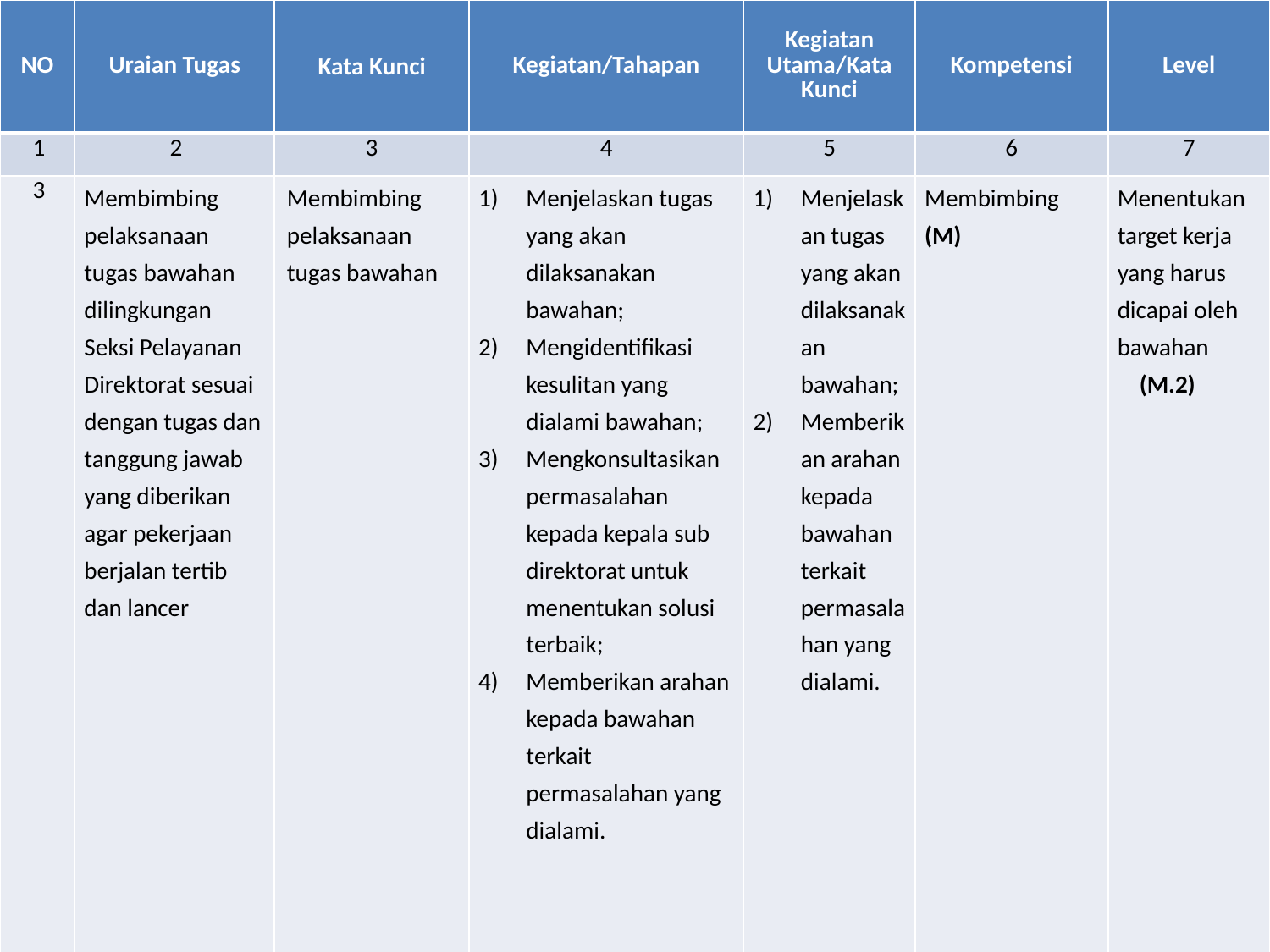

| NO | Uraian Tugas | Kata Kunci | Kegiatan/Tahapan | Kegiatan Utama/Kata Kunci | Kompetensi | Level |
| --- | --- | --- | --- | --- | --- | --- |
| 1 | 2 | 3 | 4 | 5 | 6 | 7 |
| 3 | Membimbing pelaksanaan tugas bawahan dilingkungan Seksi Pelayanan Direktorat sesuai dengan tugas dan tanggung jawab yang diberikan agar pekerjaan berjalan tertib dan lancer | Membimbing pelaksanaan tugas bawahan | Menjelaskan tugas yang akan dilaksanakan bawahan; Mengidentifikasi kesulitan yang dialami bawahan; Mengkonsultasikan permasalahan kepada kepala sub direktorat untuk menentukan solusi terbaik; Memberikan arahan kepada bawahan terkait permasalahan yang dialami. | Menjelaskan tugas yang akan dilaksanakan bawahan; Memberikan arahan kepada bawahan terkait permasalahan yang dialami. | Membimbing (M) | Menentukan target kerja yang harus dicapai oleh bawahan (M.2) |
42